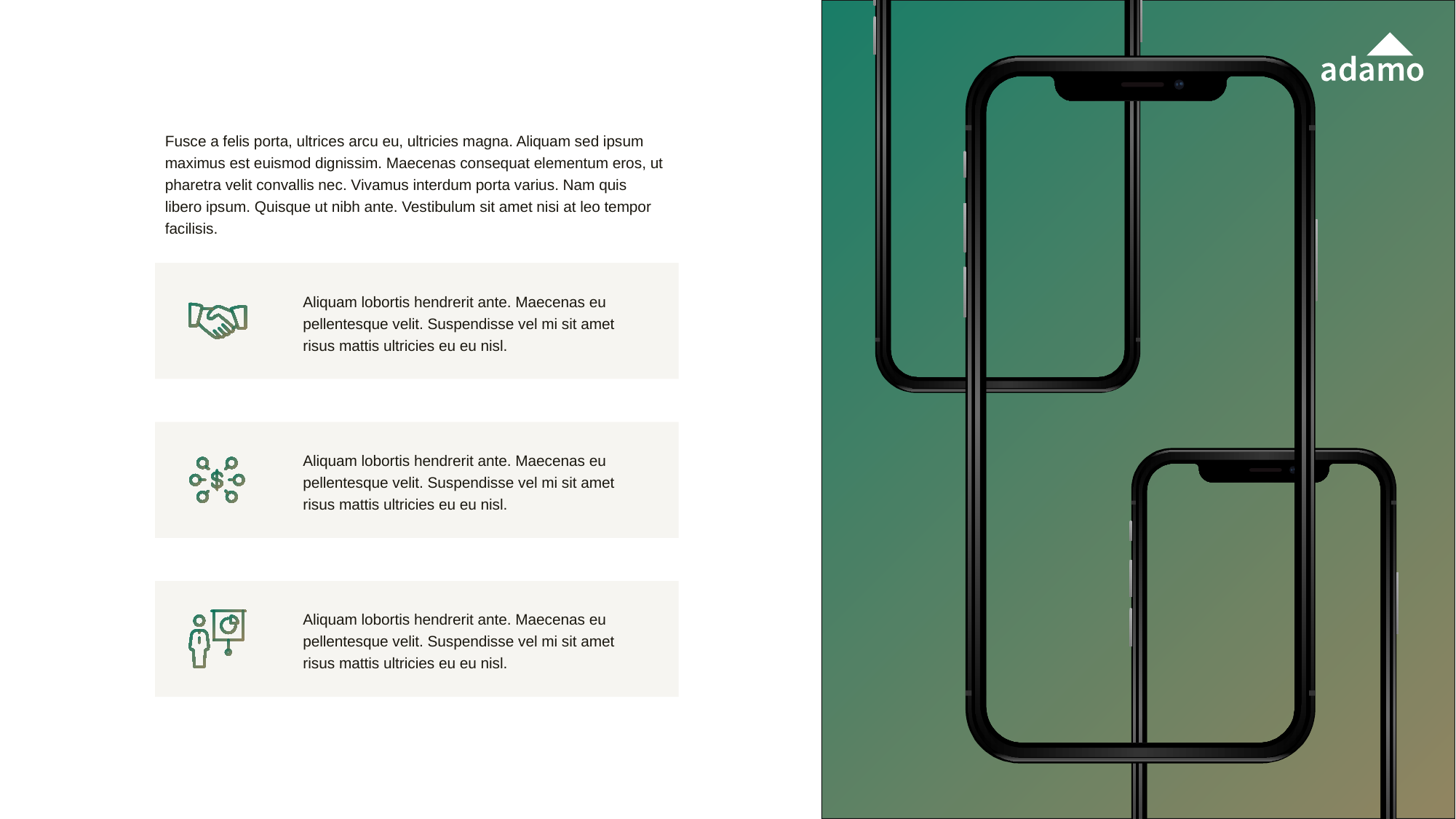

Fusce a felis porta, ultrices arcu eu, ultricies magna. Aliquam sed ipsum maximus est euismod dignissim. Maecenas consequat elementum eros, ut pharetra velit convallis nec. Vivamus interdum porta varius. Nam quis libero ipsum. Quisque ut nibh ante. Vestibulum sit amet nisi at leo tempor facilisis.

Aliquam lobortis hendrerit ante. Maecenas eu pellentesque velit. Suspendisse vel mi sit amet risus mattis ultricies eu eu nisl.

Aliquam lobortis hendrerit ante. Maecenas eu pellentesque velit. Suspendisse vel mi sit amet risus mattis ultricies eu eu nisl.

Aliquam lobortis hendrerit ante. Maecenas eu pellentesque velit. Suspendisse vel mi sit amet risus mattis ultricies eu eu nisl.